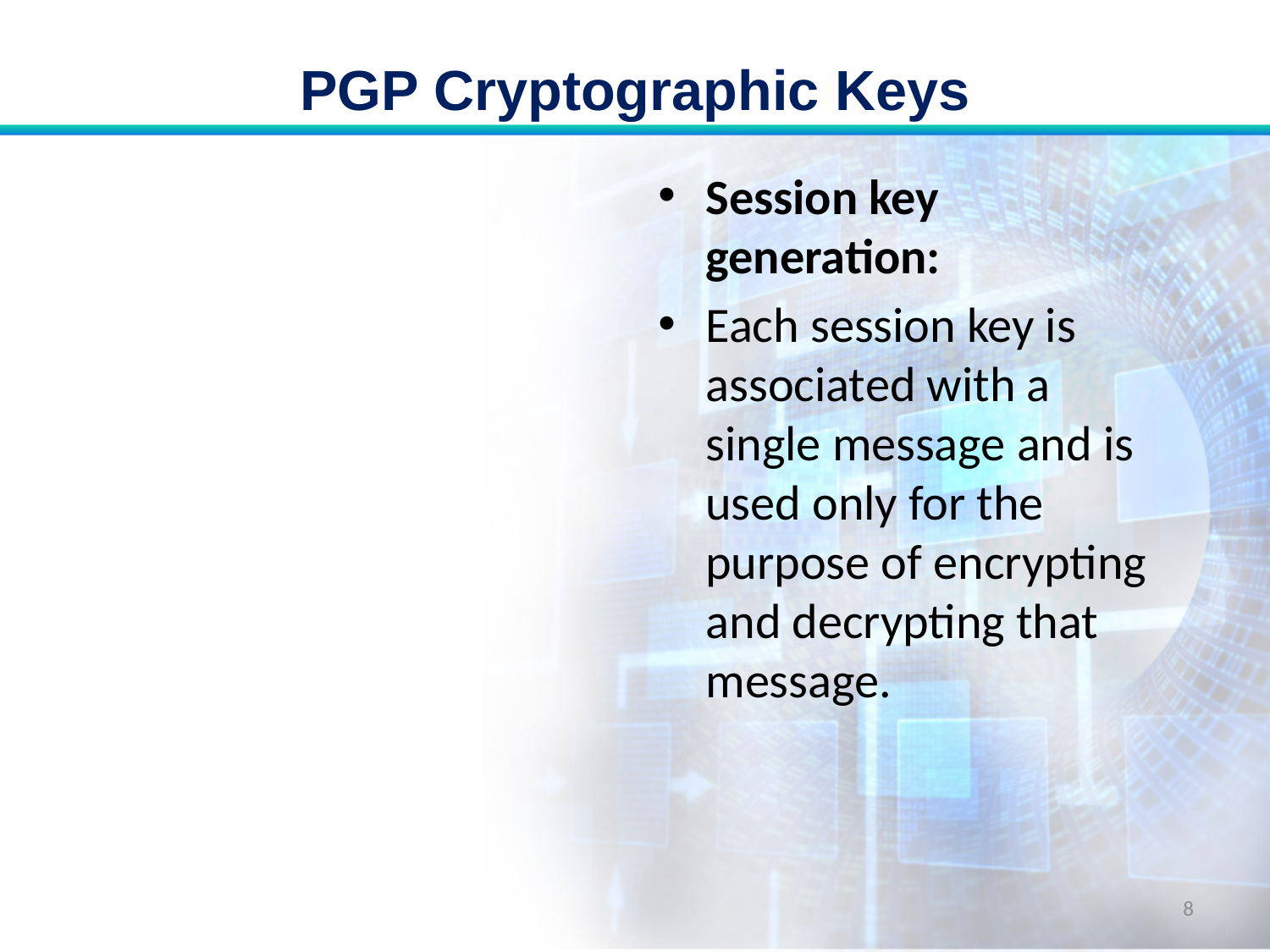

# PGP Cryptographic Keys
Session key generation:
Each session key is associated with a single message and is used only for the purpose of encrypting and decrypting that message.

8